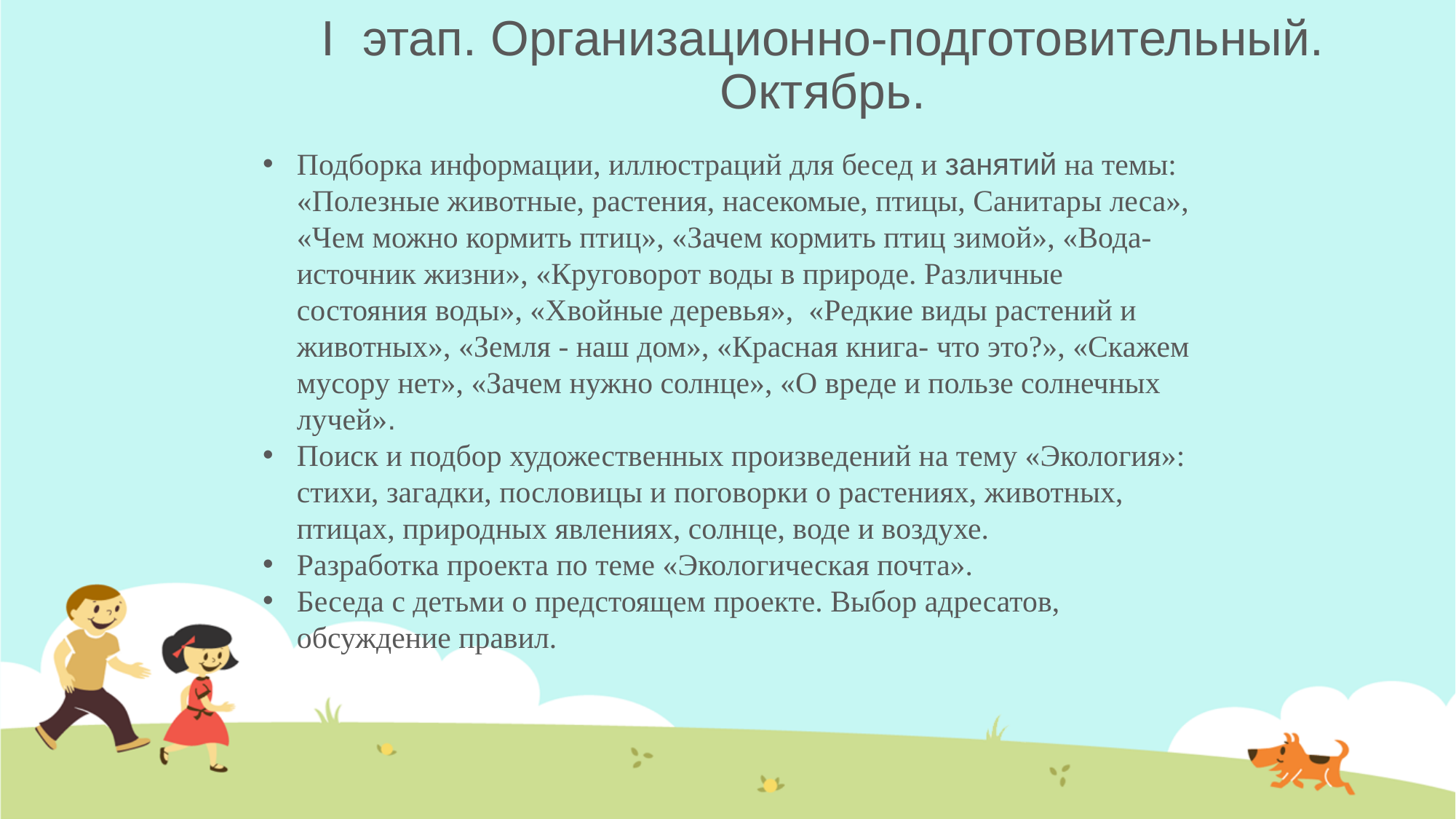

# I  этап. Организационно-подготовительный. Октябрь.
Подборка информации, иллюстраций для бесед и занятий на темы: «Полезные животные, растения, насекомые, птицы, Санитары леса», «Чем можно кормить птиц», «Зачем кормить птиц зимой», «Вода-источник жизни», «Круговорот воды в природе. Различные состояния воды», «Хвойные деревья»,  «Редкие виды растений и животных», «Земля - наш дом», «Красная книга- что это?», «Скажем мусору нет», «Зачем нужно солнце», «О вреде и пользе солнечных лучей».
Поиск и подбор художественных произведений на тему «Экология»: стихи, загадки, пословицы и поговорки о растениях, животных, птицах, природных явлениях, солнце, воде и воздухе.
Разработка проекта по теме «Экологическая почта».
Беседа с детьми о предстоящем проекте. Выбор адресатов, обсуждение правил.